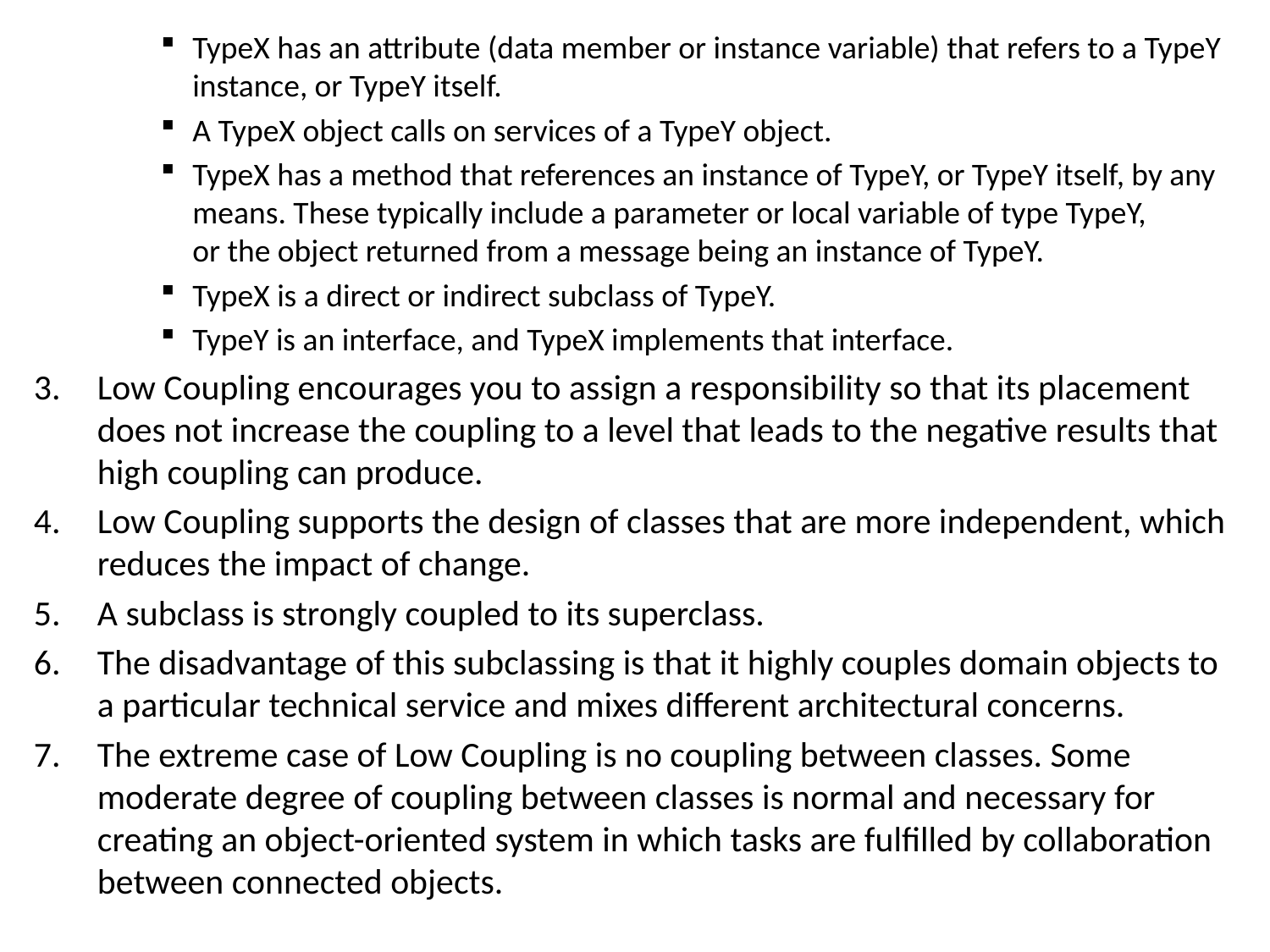

TypeX has an attribute (data member or instance variable) that refers to a TypeY instance, or TypeY itself.
A TypeX object calls on services of a TypeY object.
TypeX has a method that references an instance of TypeY, or TypeY itself, by any means. These typically include a parameter or local variable of type TypeY, 	or the object returned from a message being an instance of TypeY.
TypeX is a direct or indirect subclass of TypeY.
TypeY is an interface, and TypeX implements that interface.
Low Coupling encourages you to assign a responsibility so that its placement does not increase the coupling to a level that leads to the negative results that high coupling can produce.
Low Coupling supports the design of classes that are more independent, which reduces the impact of change.
A subclass is strongly coupled to its superclass.
The disadvantage of this subclassing is that it highly couples domain objects to a particular technical service and mixes different architectural concerns.
The extreme case of Low Coupling is no coupling between classes. Some moderate degree of coupling between classes is normal and necessary for creating an object-oriented system in which tasks are fulfilled by collaboration between connected objects.